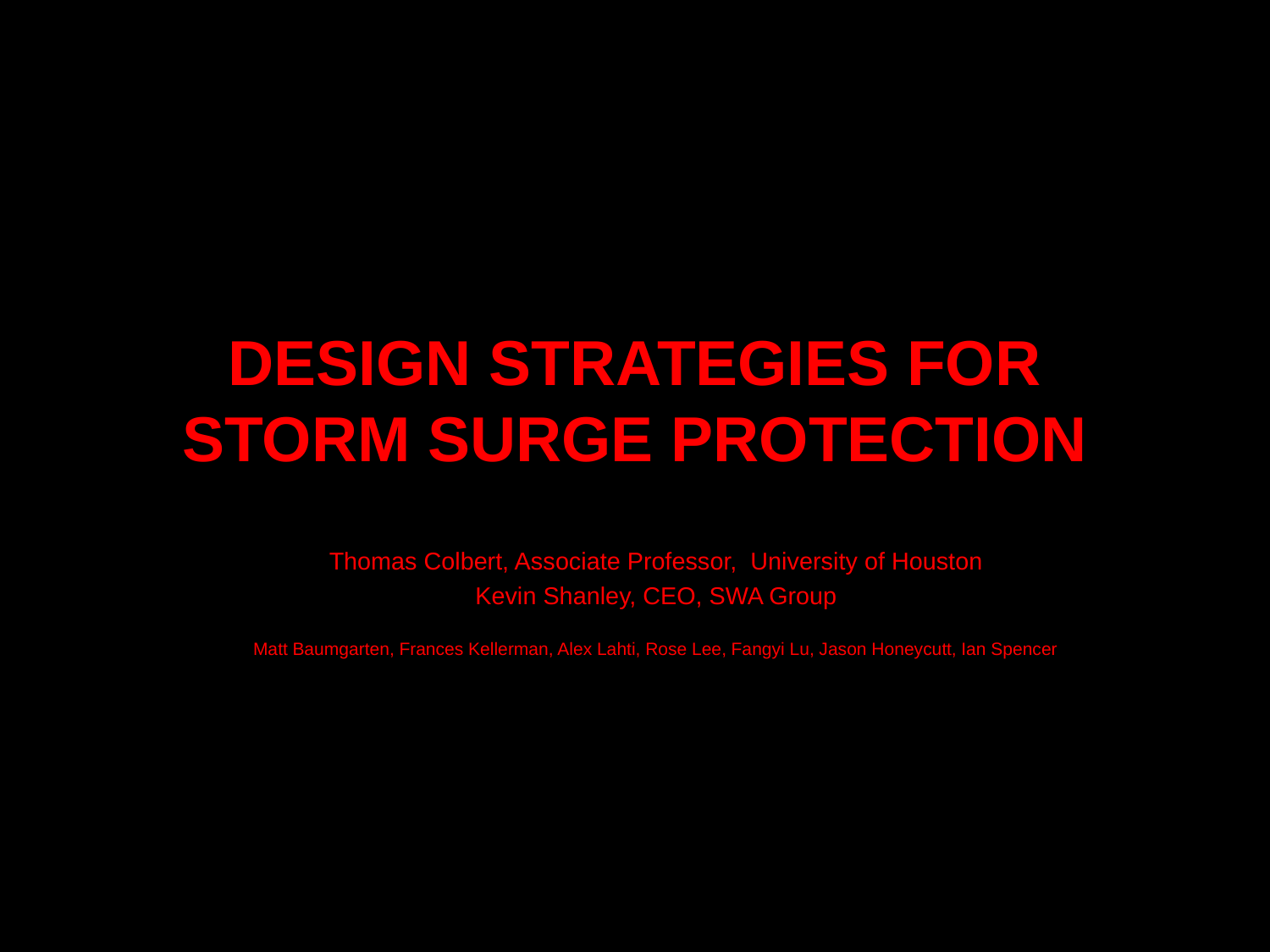

# DESIGN STRATEGIES FOR STORM SURGE PROTECTION
Thomas Colbert, Associate Professor,  University of Houston
Kevin Shanley, CEO, SWA Group

Matt Baumgarten, Frances Kellerman, Alex Lahti, Rose Lee, Fangyi Lu, Jason Honeycutt, Ian Spencer